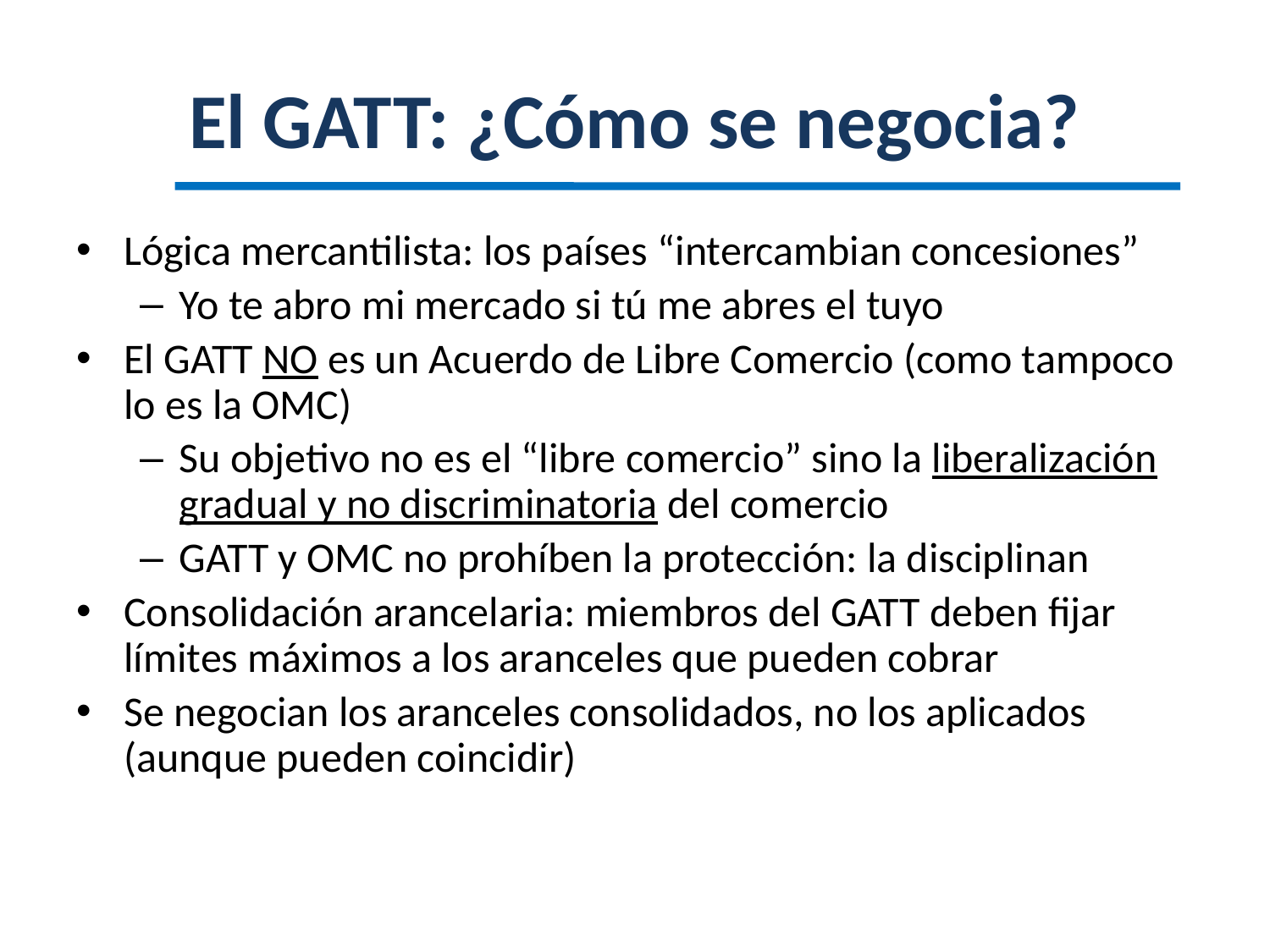

# El GATT: ¿Cómo se negocia?

Lógica mercantilista: los países “intercambian concesiones”
Yo te abro mi mercado si tú me abres el tuyo
El GATT NO es un Acuerdo de Libre Comercio (como tampoco lo es la OMC)
Su objetivo no es el “libre comercio” sino la liberalización gradual y no discriminatoria del comercio
GATT y OMC no prohíben la protección: la disciplinan
Consolidación arancelaria: miembros del GATT deben fijar límites máximos a los aranceles que pueden cobrar
Se negocian los aranceles consolidados, no los aplicados (aunque pueden coincidir)